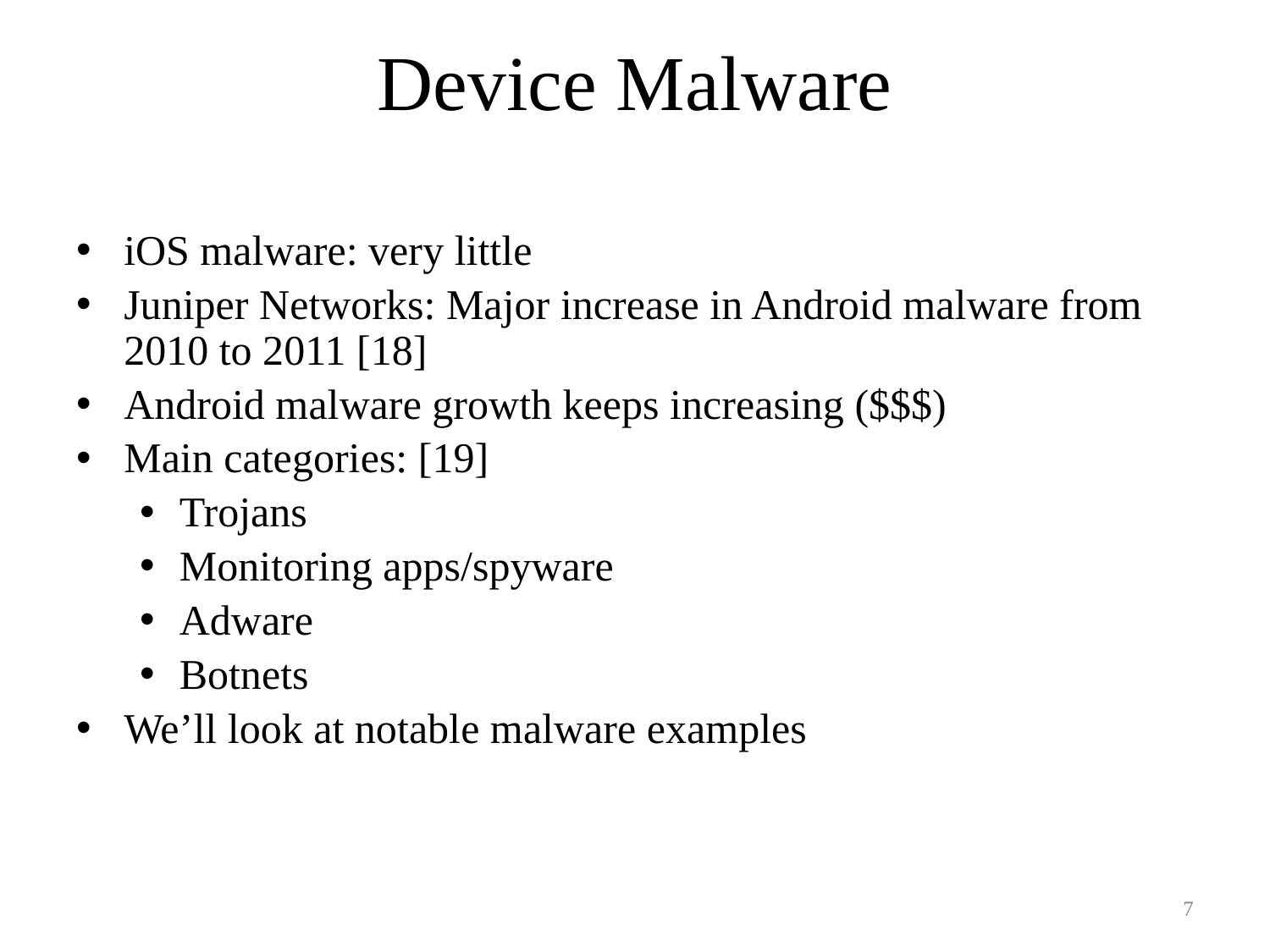

# Device Malware
iOS malware: very little
Juniper Networks: Major increase in Android malware from 2010 to 2011 [18]
Android malware growth keeps increasing ($$$)
Main categories: [19]
Trojans
Monitoring apps/spyware
Adware
Botnets
We’ll look at notable malware examples

7